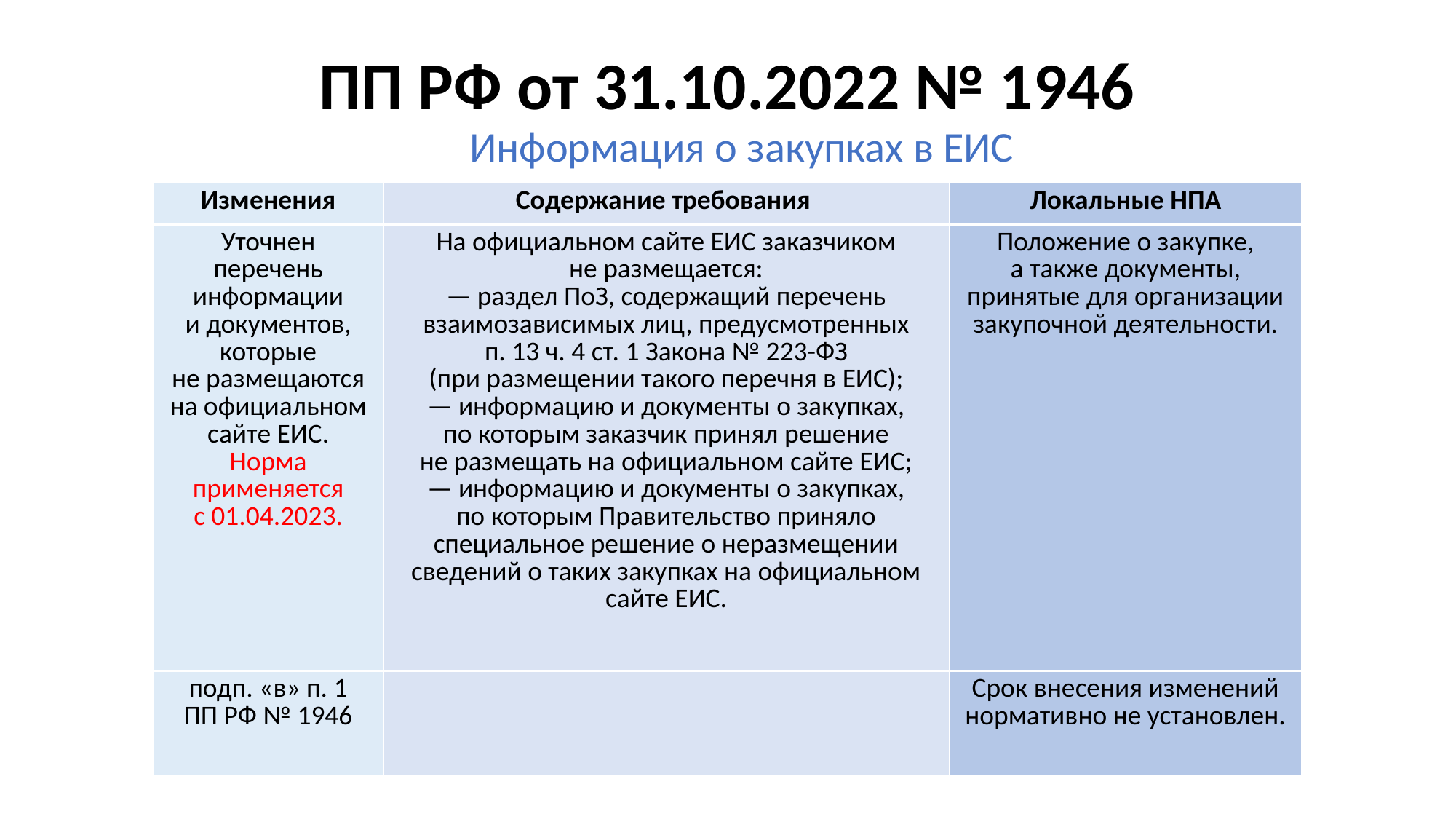

# ПП РФ от 31.10.2022 № 1946
Информация о закупках в ЕИС
| Изменения | Содержание требования | Локальные НПА |
| --- | --- | --- |
| Уточнен перечень информации и документов, которые не размещаются на официальном сайте ЕИС. Норма применяется с 01.04.2023. | На официальном сайте ЕИС заказчиком не размещается: — раздел ПоЗ, содержащий перечень взаимозависимых лиц, предусмотренных п. 13 ч. 4 ст. 1 Закона № 223-ФЗ (при размещении такого перечня в ЕИС); — информацию и документы о закупках, по которым заказчик принял решение не размещать на официальном сайте ЕИС; — информацию и документы о закупках, по которым Правительство приняло специальное решение о неразмещении сведений о таких закупках на официальном сайте ЕИС. | Положение о закупке, а также документы, принятые для организации закупочной деятельности. |
| подп. «в» п. 1 ПП РФ № 1946 |  | Срок внесения изменений нормативно не установлен. |